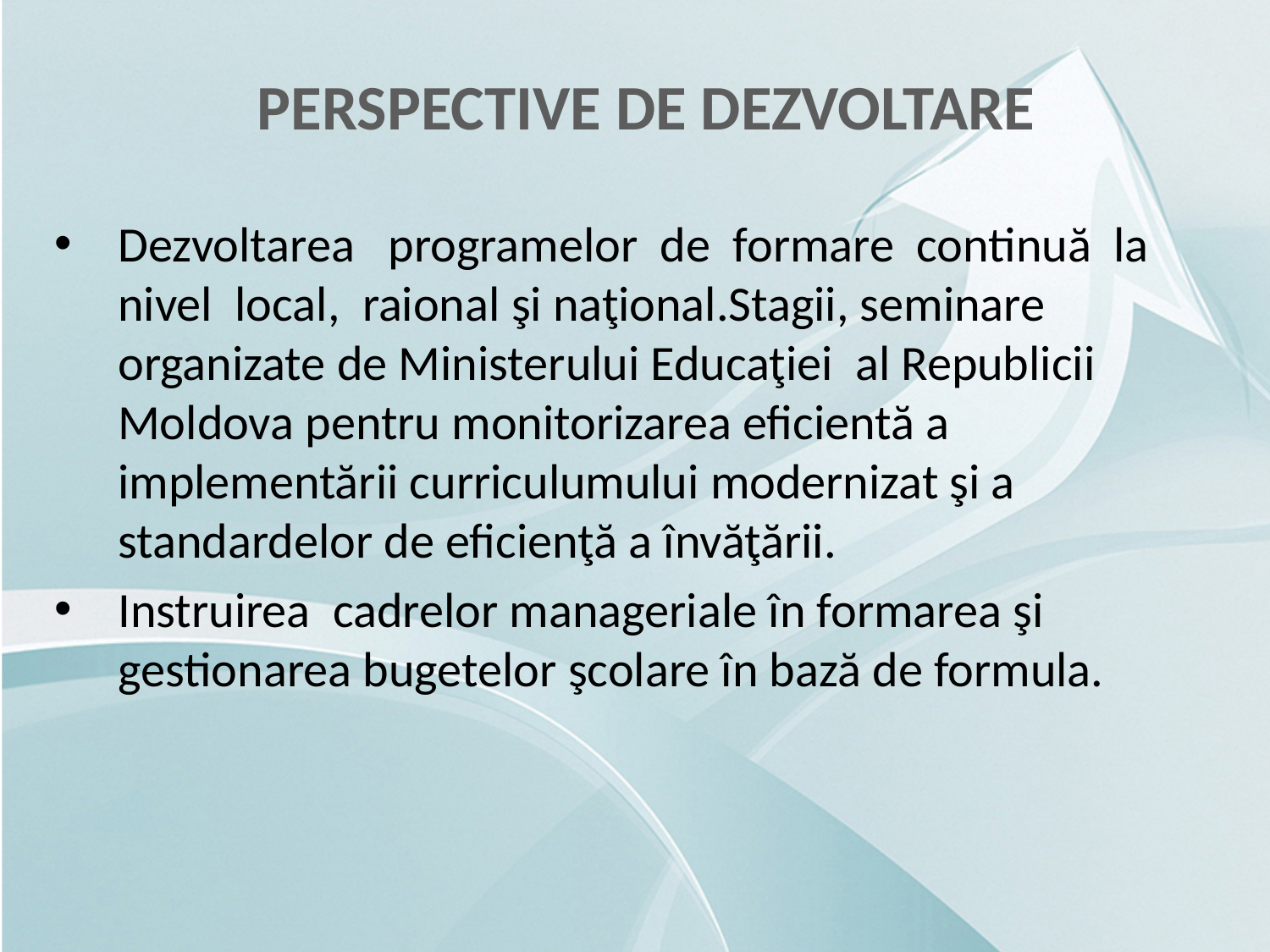

PERSPECTIVE DE DEZVOLTARE
Dezvoltarea   programelor  de  formare  continuă  la  nivel  local,  raional şi naţional.Stagii, seminare organizate de Ministerului Educaţiei  al Republicii  Moldova pentru monitorizarea eficientă a implementării curriculumului modernizat şi a standardelor de eficienţă a învăţării.
Instruirea  cadrelor manageriale în formarea şi gestionarea bugetelor şcolare în bază de formula.